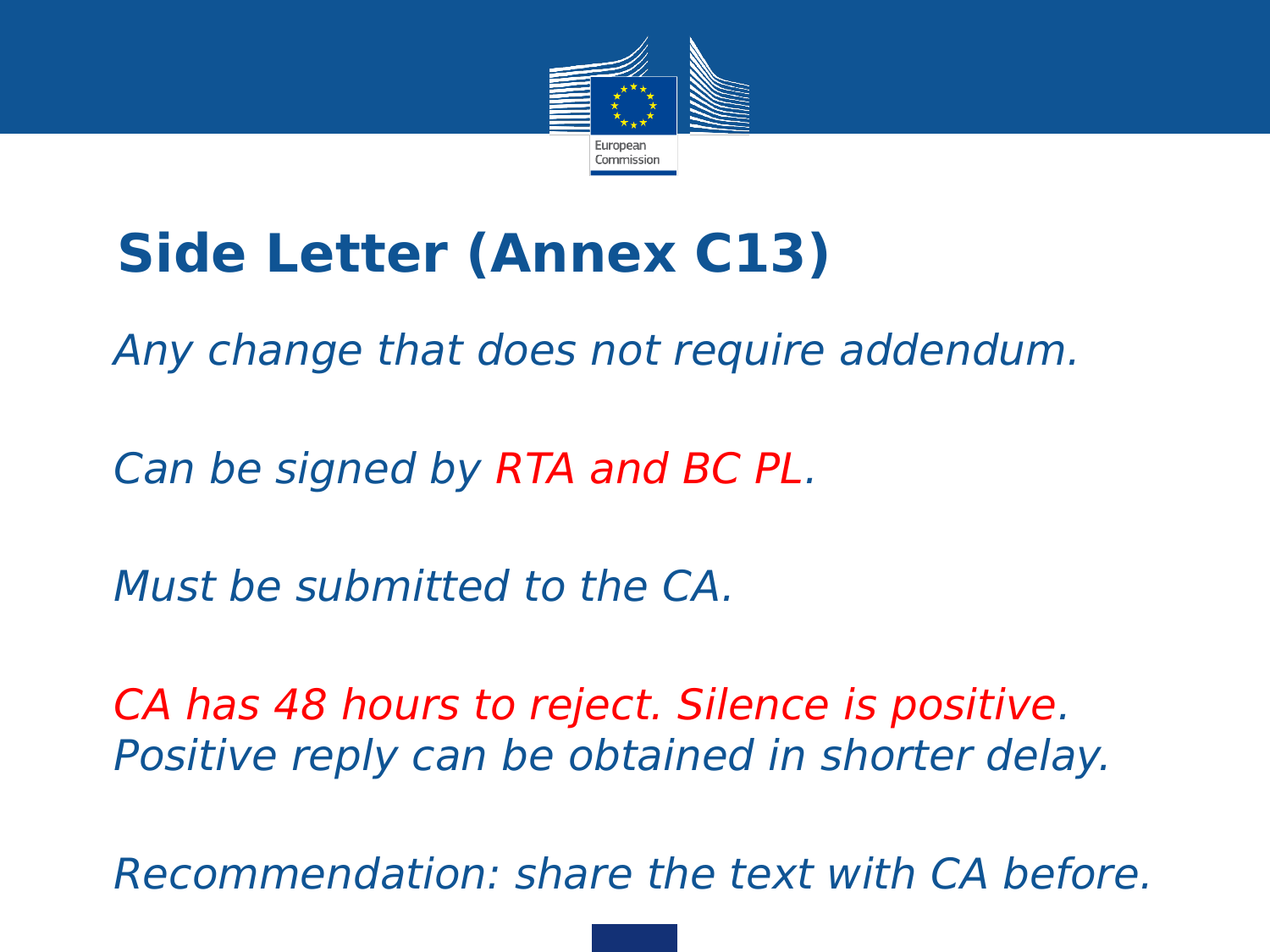

# Side Letter (Annex C13)
Any change that does not require addendum.

Can be signed by RTA and BC PL.

Must be submitted to the CA.

CA has 48 hours to reject. Silence is positive. Positive reply can be obtained in shorter delay.

Recommendation: share the text with CA before.